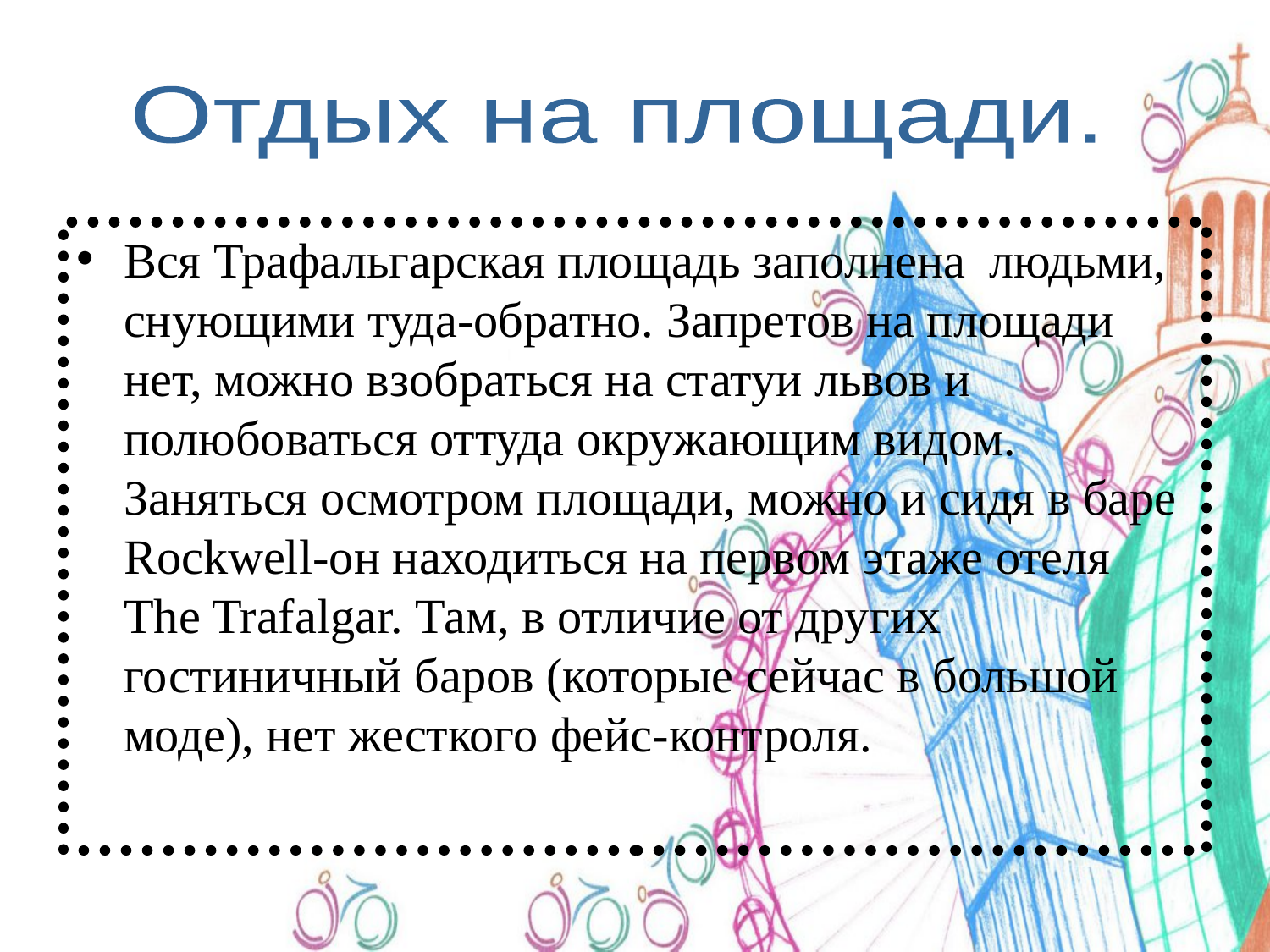

Отдых на площади.
Вся Трафальгарская площадь заполнена  людьми, снующими туда-обратно. Запретов на площади нет, можно взобраться на статуи львов и полюбоваться оттуда окружающим видом. Заняться осмотром площади, можно и сидя в баре Rockwell-он находиться на первом этаже отеля The Trafalgar. Там, в отличие от других гостиничный баров (которые сейчас в большой моде), нет жесткого фейс-контроля.